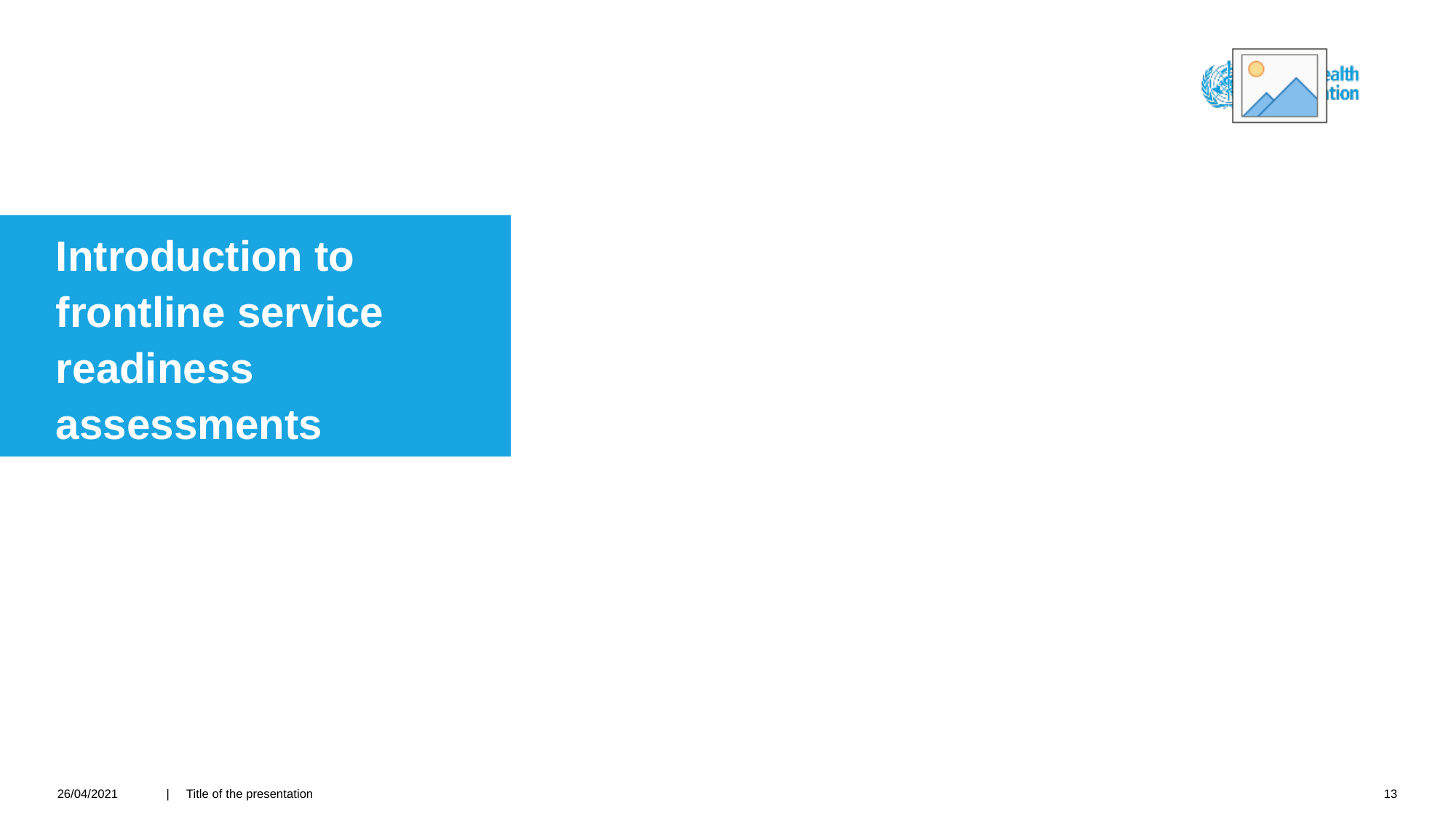

Introduction to frontline service readiness assessments

26/04/2021
|     Title of the presentation
13